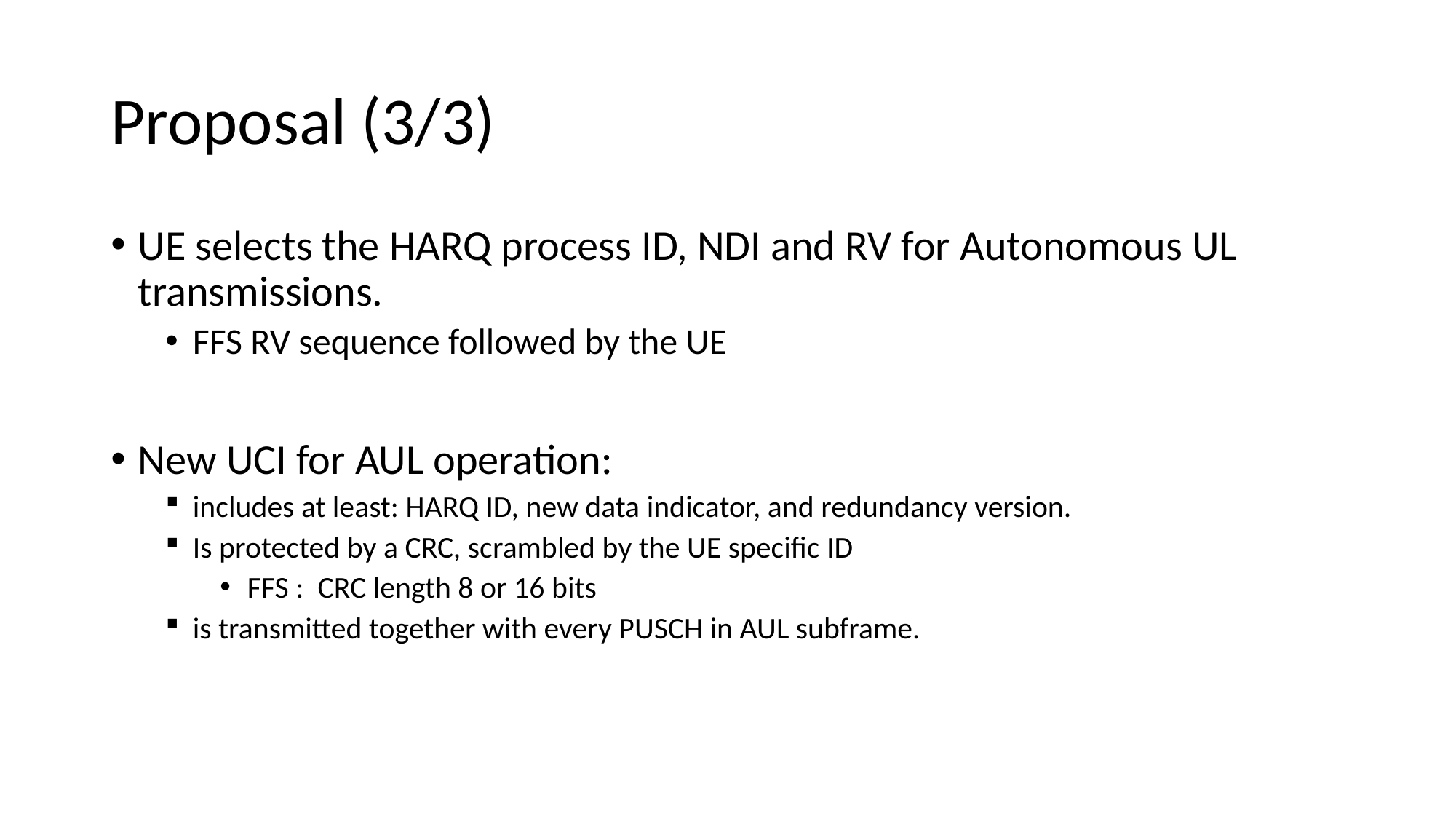

# Proposal (3/3)
UE selects the HARQ process ID, NDI and RV for Autonomous UL transmissions.
FFS RV sequence followed by the UE

New UCI for AUL operation:
includes at least: HARQ ID, new data indicator, and redundancy version.
Is protected by a CRC, scrambled by the UE specific ID
FFS :  CRC length 8 or 16 bits
is transmitted together with every PUSCH in AUL subframe.